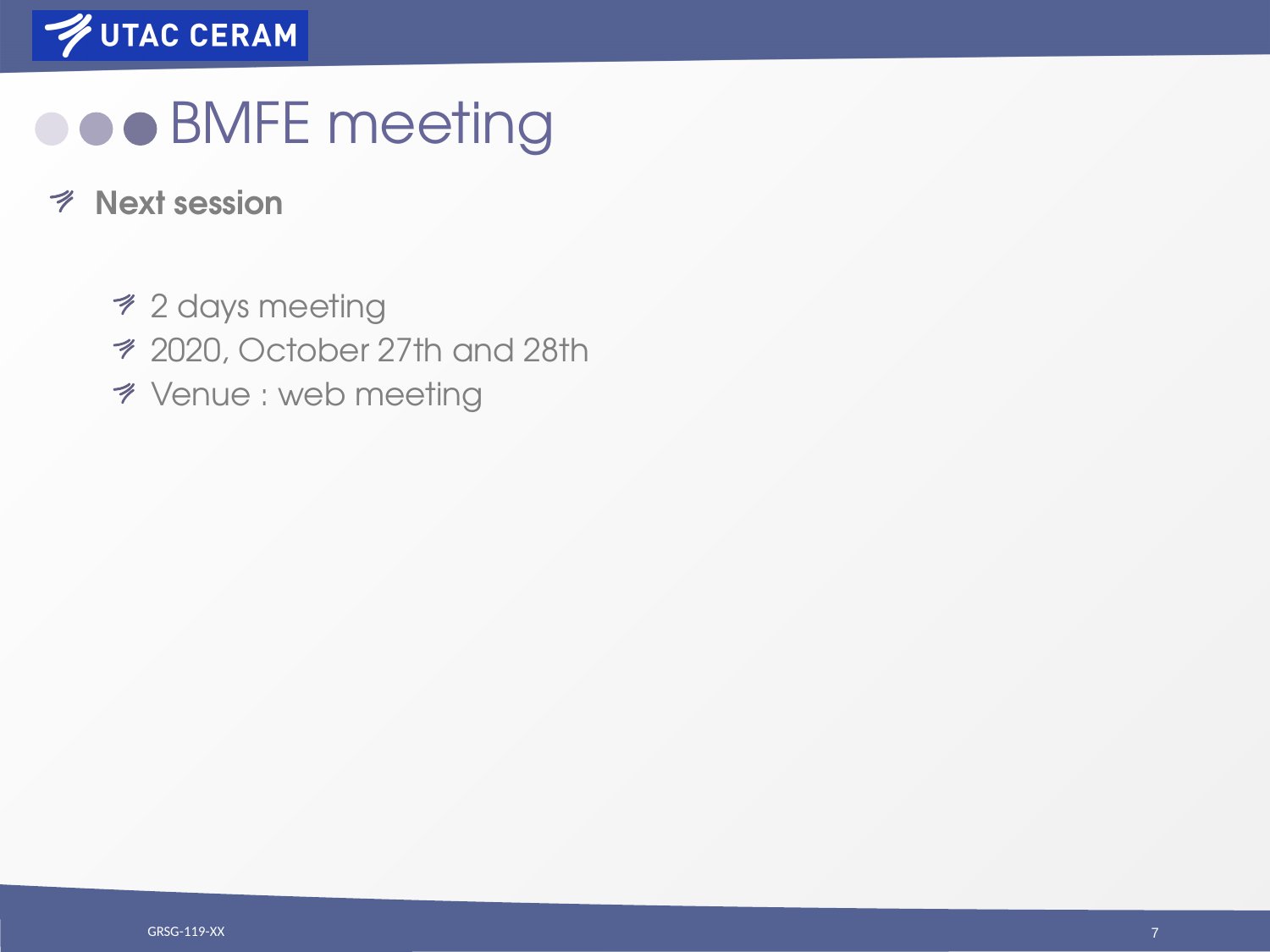

# BMFE meeting
Next session

2 days meeting
2020, October 27th and 28th
Venue : web meeting
GRSG-119-XX